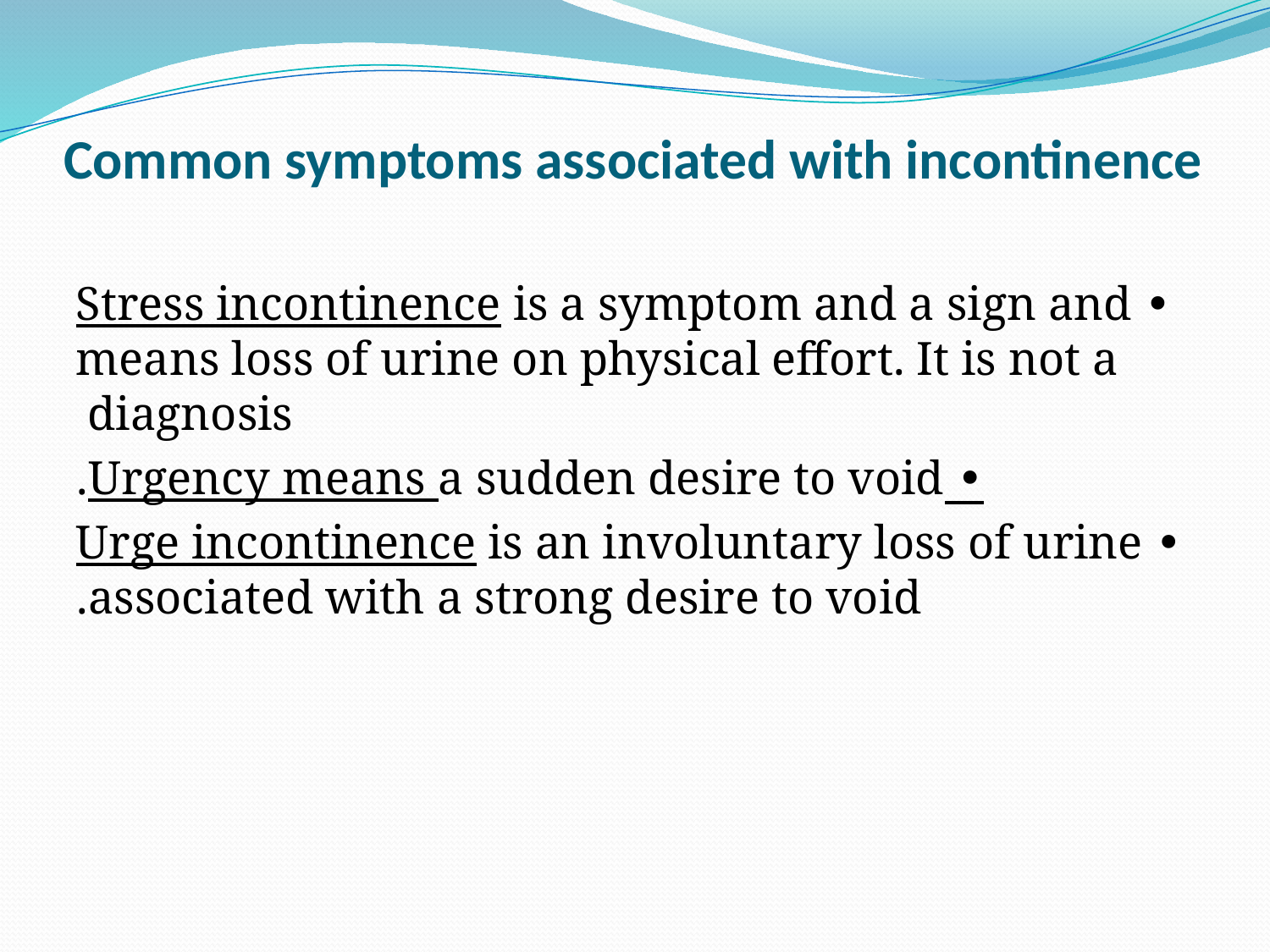

# Common symptoms associated with incontinence
• Stress incontinence is a symptom and a sign and means loss of urine on physical effort. It is not a diagnosis
• Urgency means a sudden desire to void.
• Urge incontinence is an involuntary loss of urine associated with a strong desire to void.